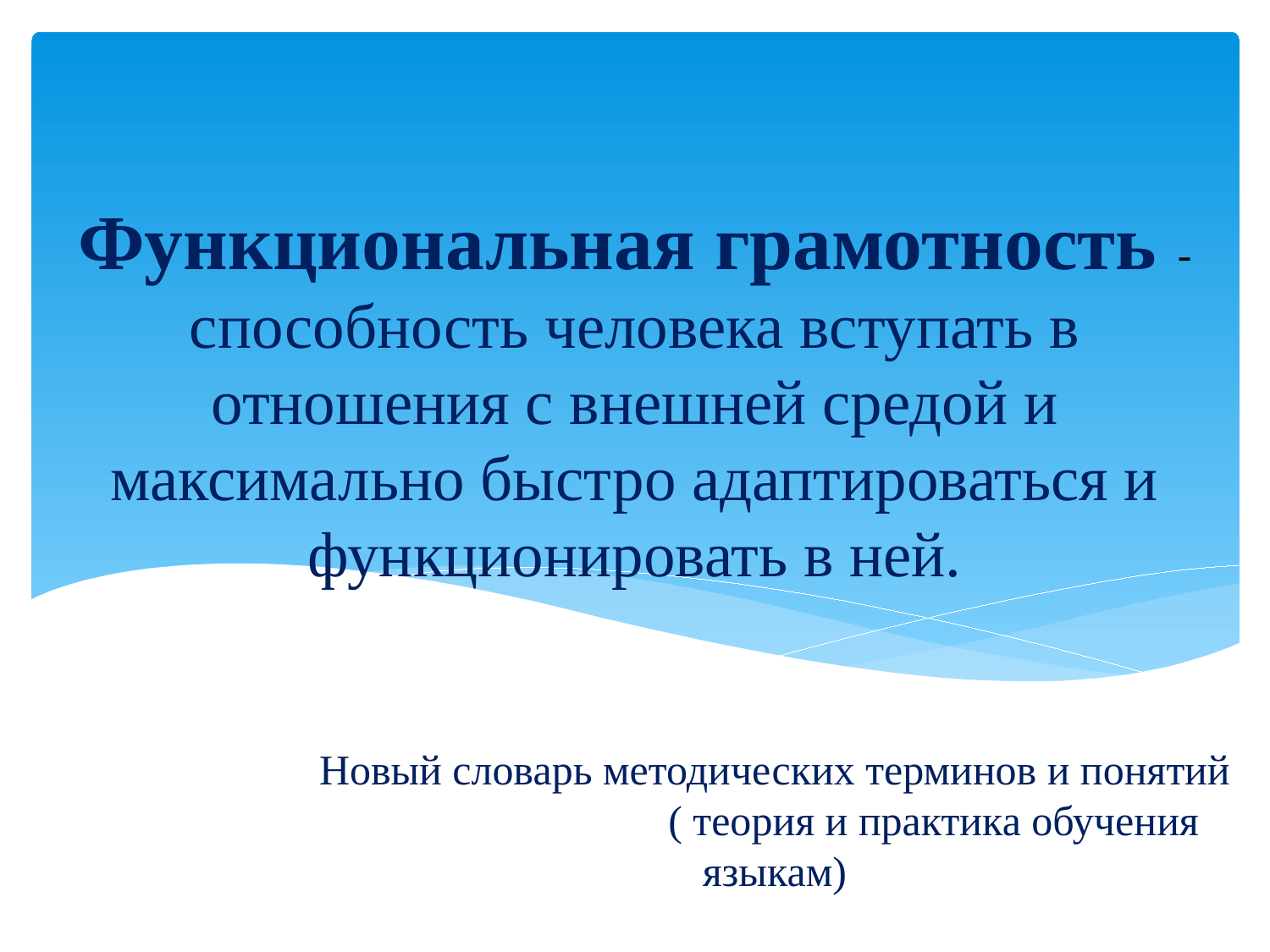

Функциональная грамотность - способность человека вступать в отношения с внешней средой и максимально быстро адаптироваться и функционировать в ней.
# Новый словарь методических терминов и понятий                               ( теория и практика обучения языкам)